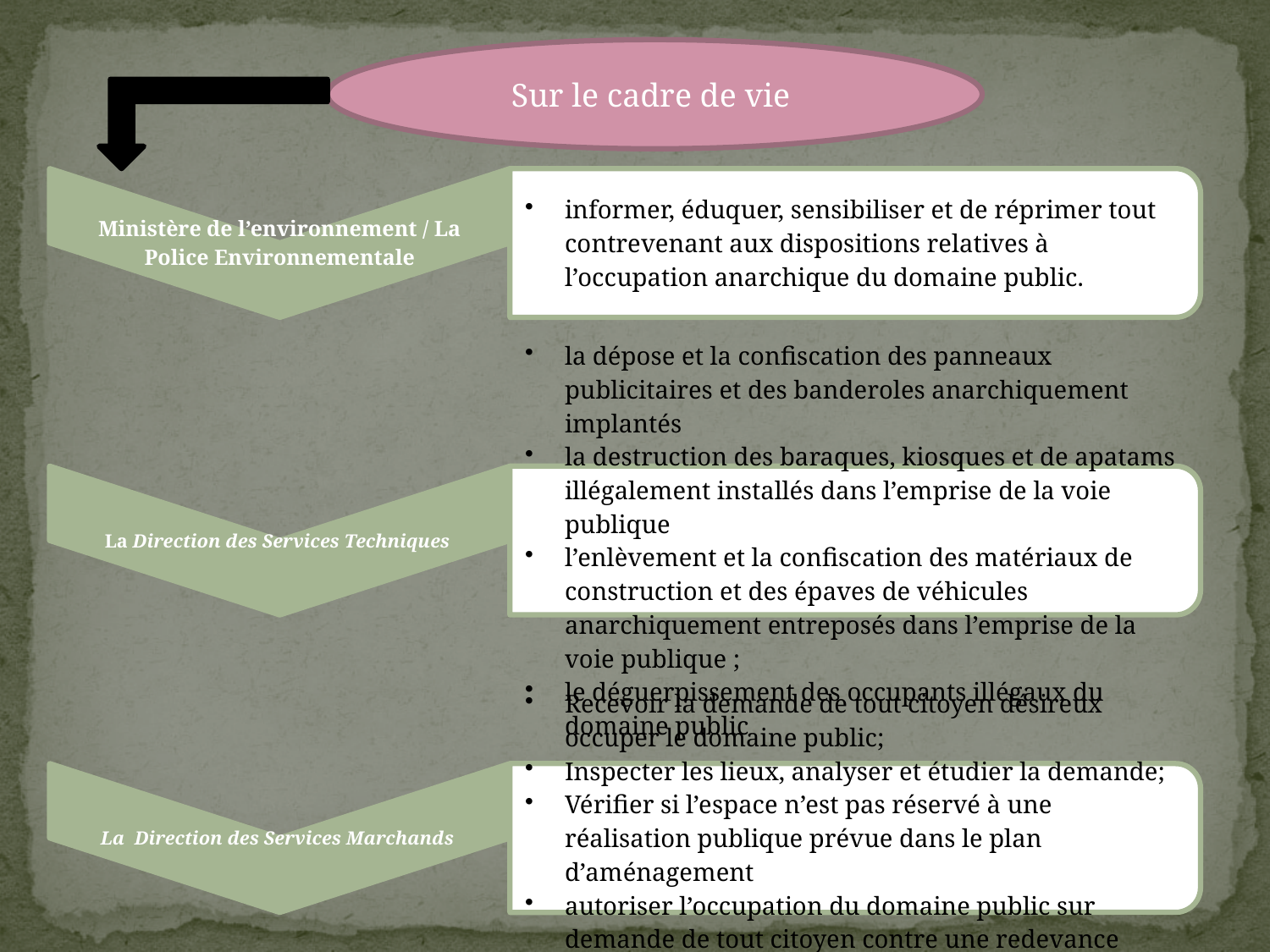

Sur le cadre de vie

Ministère de l’environnement / La Police Environnementale
informer, éduquer, sensibiliser et de réprimer tout contrevenant aux dispositions relatives à l’occupation anarchique du domaine public.
La Direction des Services Techniques
la dépose et la confiscation des panneaux publicitaires et des banderoles anarchiquement implantés
la destruction des baraques, kiosques et de apatams illégalement installés dans l’emprise de la voie publique
La  Direction des Services Marchands
Inspecter les lieux, analyser et étudier la demande;
l’enlèvement et la confiscation des matériaux de construction et des épaves de véhicules anarchiquement entreposés dans l’emprise de la voie publique ;
Vérifier si l’espace n’est pas réservé à une réalisation publique prévue dans le plan d’aménagement